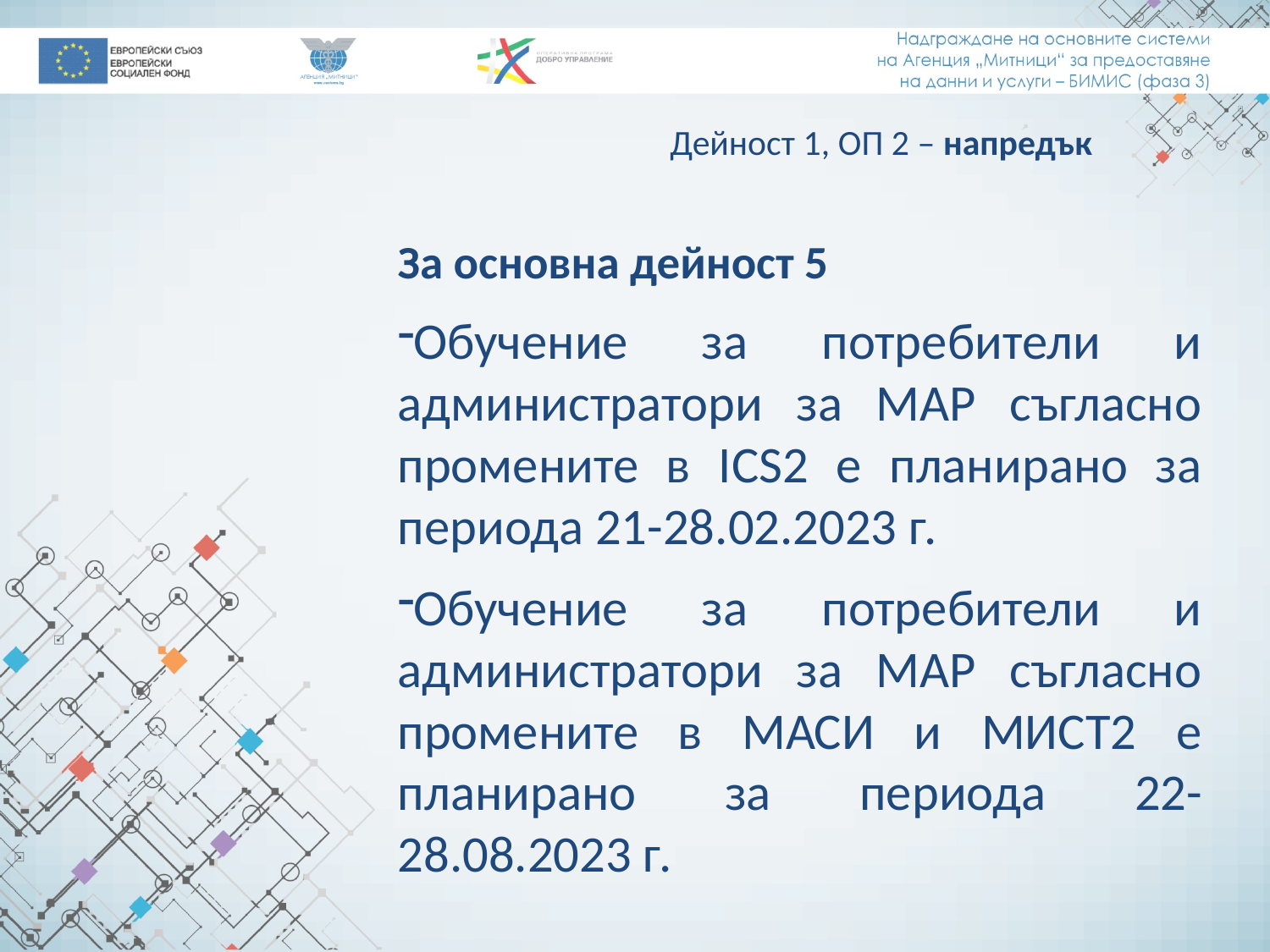

# Дейност 1, ОП 2 – напредък
За основна дейност 5
Обучение за потребители и администратори за МАР съгласно промените в ICS2 е планирано за периода 21-28.02.2023 г.
Обучение за потребители и администратори за МАР съгласно промените в МАСИ и МИСТ2 е планирано за периода 22-28.08.2023 г.